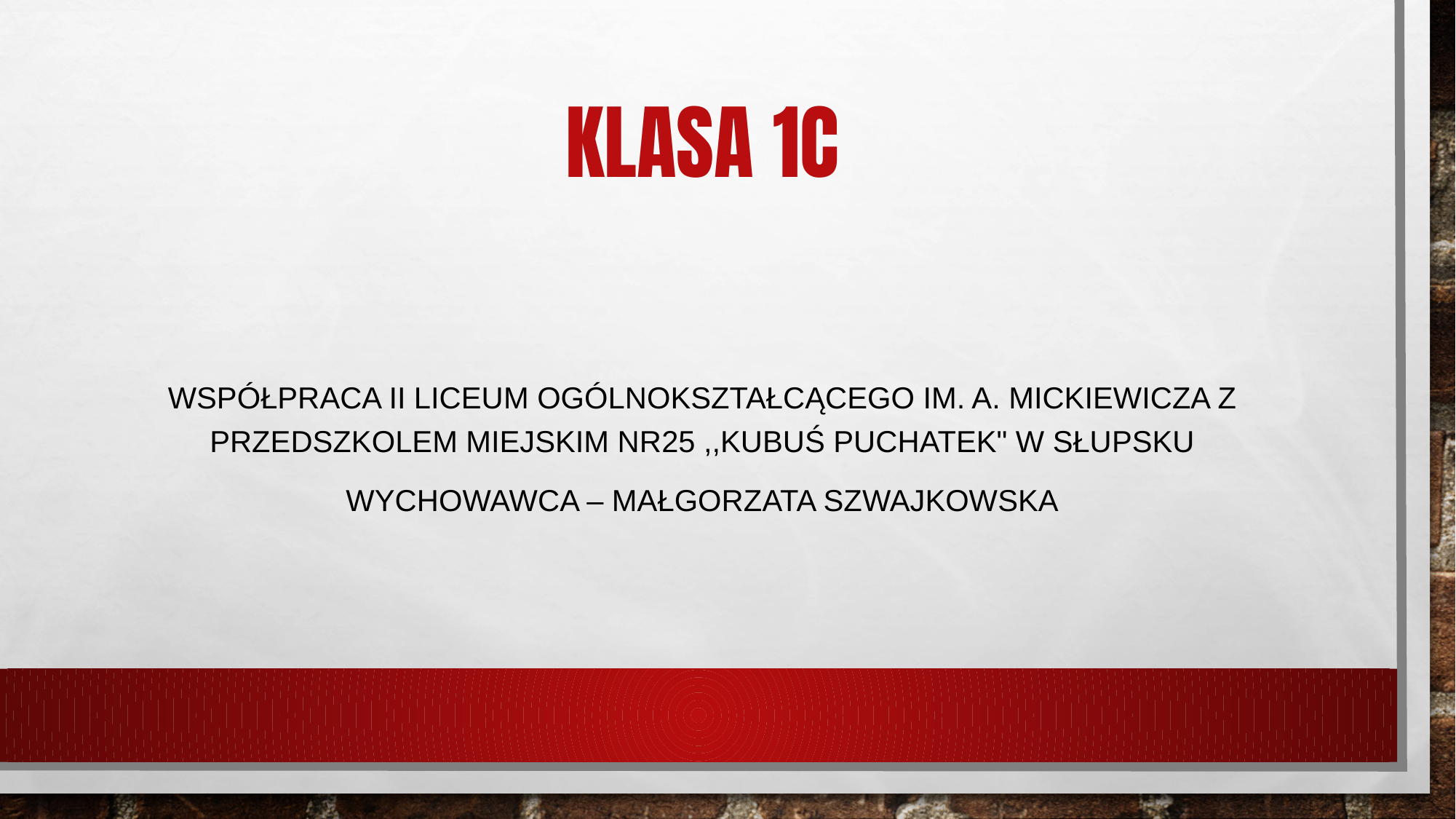

# Klasa 1c
WSPÓŁPRACA II LICEUM OGÓLNOKSZTAŁCĄCEGO IM. A. MICKIEWICZA Z PRZEDSZKOLEM MIEJSKIM NR25 ,,KUBUŚ PUCHATEK" W SŁUPSKu
wychowawca – Małgorzata Szwajkowska